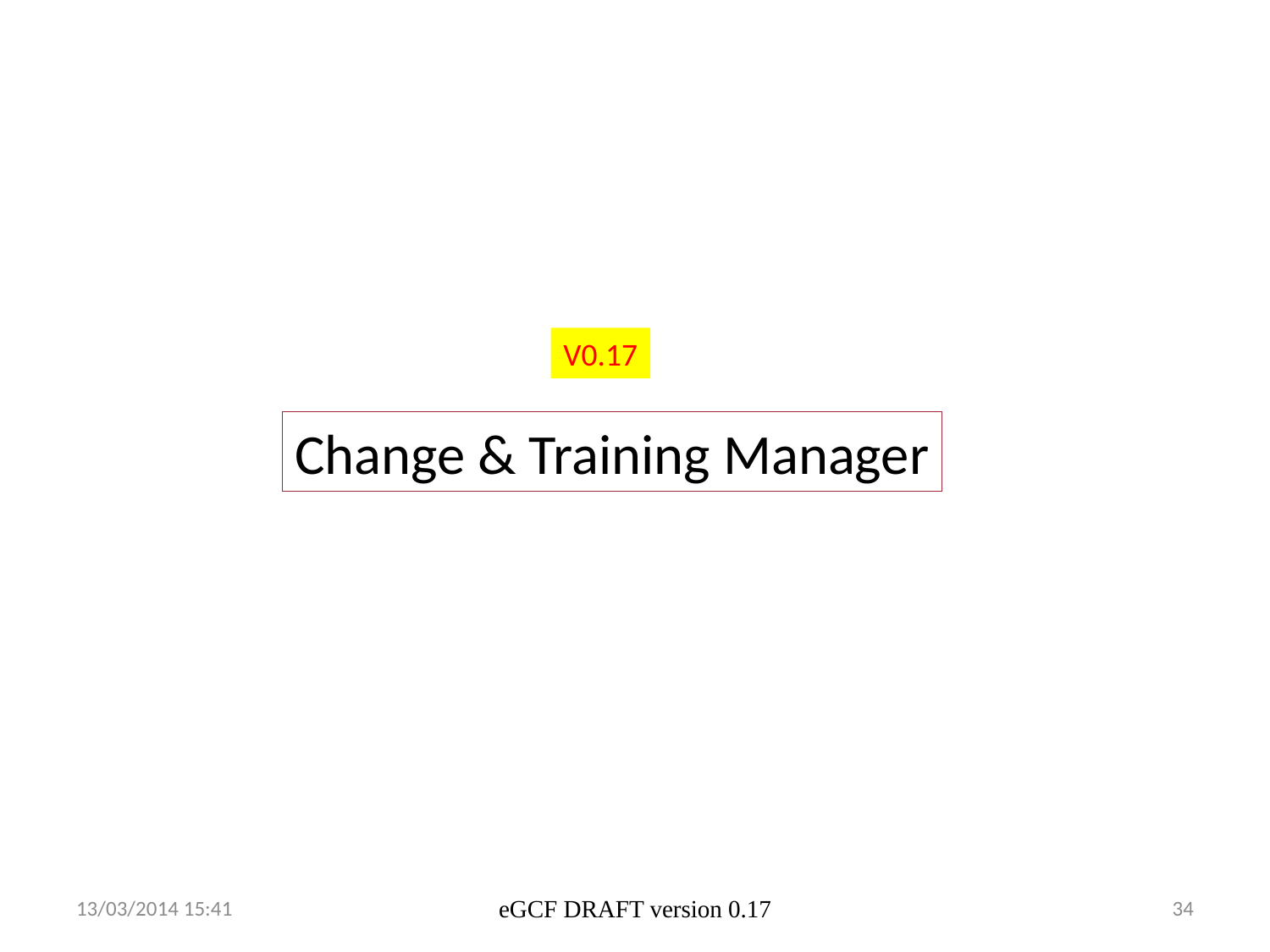

V0.17
Change & Training Manager
13/03/2014 15:41
eGCF DRAFT version 0.17
34